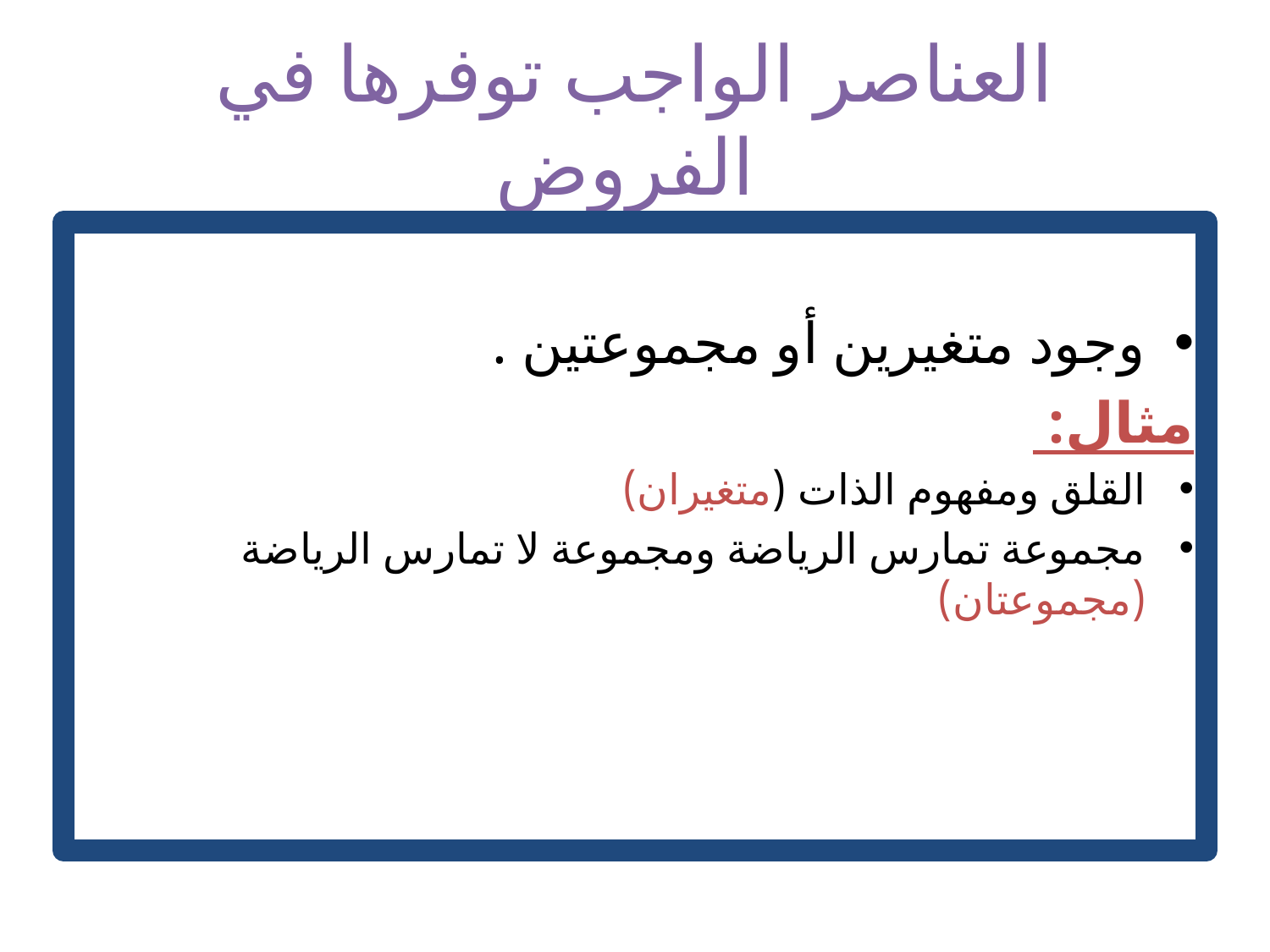

# العناصر الواجب توفرها في الفروض

وجود متغيرين أو مجموعتين .
مثال:
القلق ومفهوم الذات 	(متغيران)
مجموعة تمارس الرياضة ومجموعة لا تمارس الرياضة 	(مجموعتان)